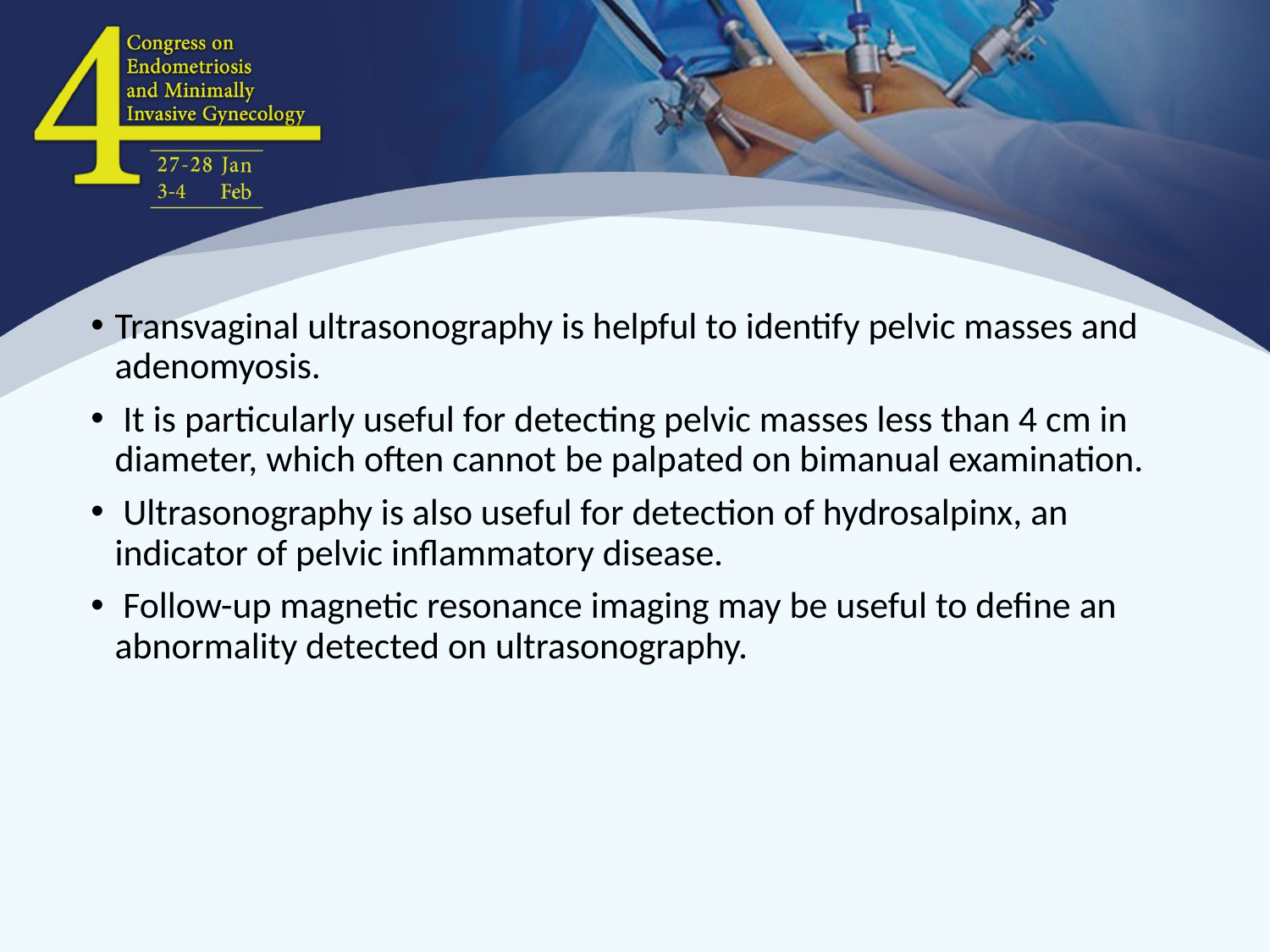

Transvaginal ultrasonography is helpful to identify pelvic masses and adenomyosis.
 It is particularly useful for detecting pelvic masses less than 4 cm in diameter, which often cannot be palpated on bimanual examination.
 Ultrasonography is also useful for detection of hydrosalpinx, an indicator of pelvic inflammatory disease.
 Follow-up magnetic resonance imaging may be useful to define an abnormality detected on ultrasonography.